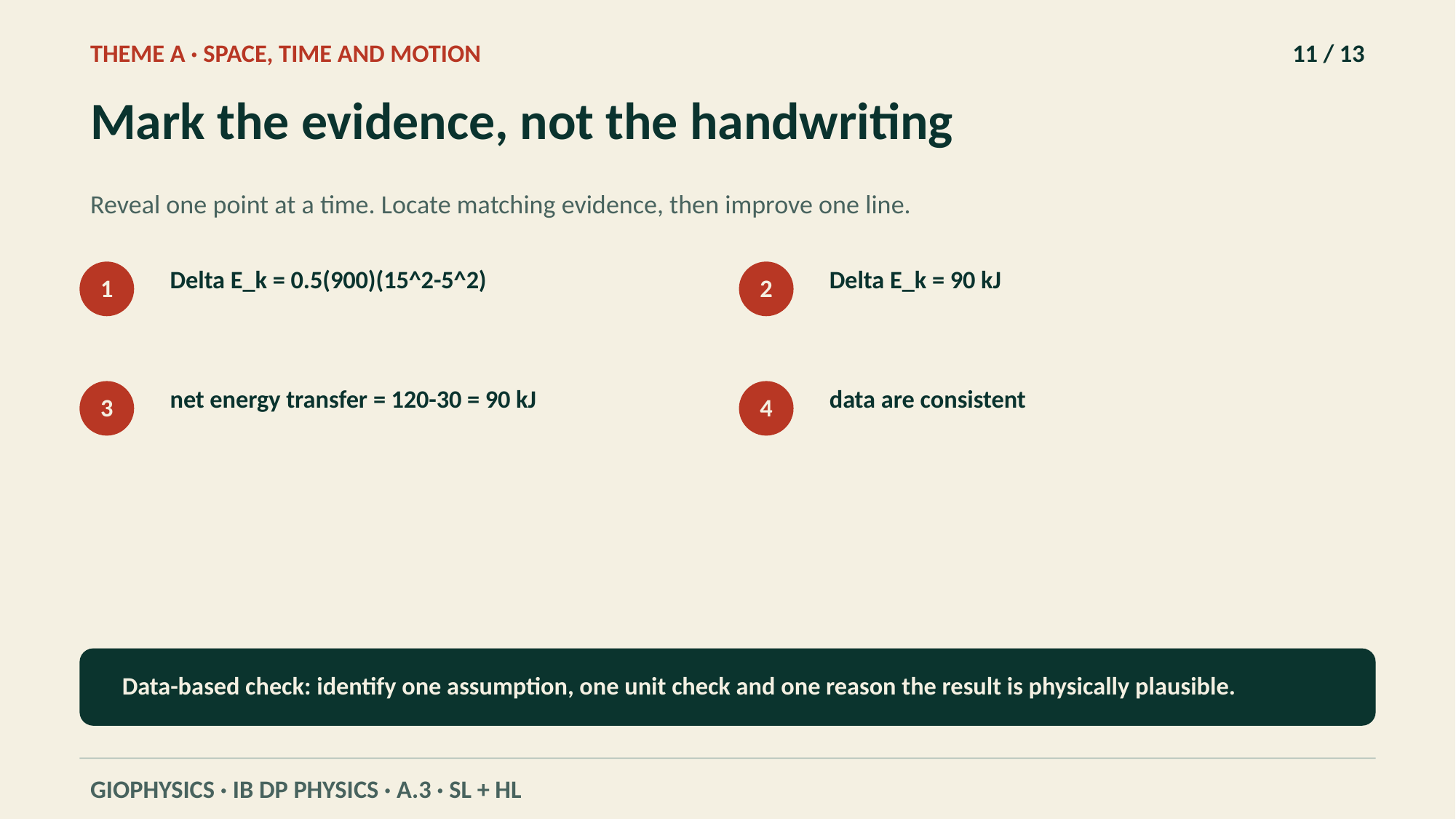

THEME A · SPACE, TIME AND MOTION
11 / 13
Mark the evidence, not the handwriting
Reveal one point at a time. Locate matching evidence, then improve one line.
Delta E_k = 0.5(900)(15^2-5^2)
Delta E_k = 90 kJ

1
2
net energy transfer = 120-30 = 90 kJ
data are consistent

3
4

Data-based check: identify one assumption, one unit check and one reason the result is physically plausible.

GIOPHYSICS · IB DP PHYSICS · A.3 · SL + HL